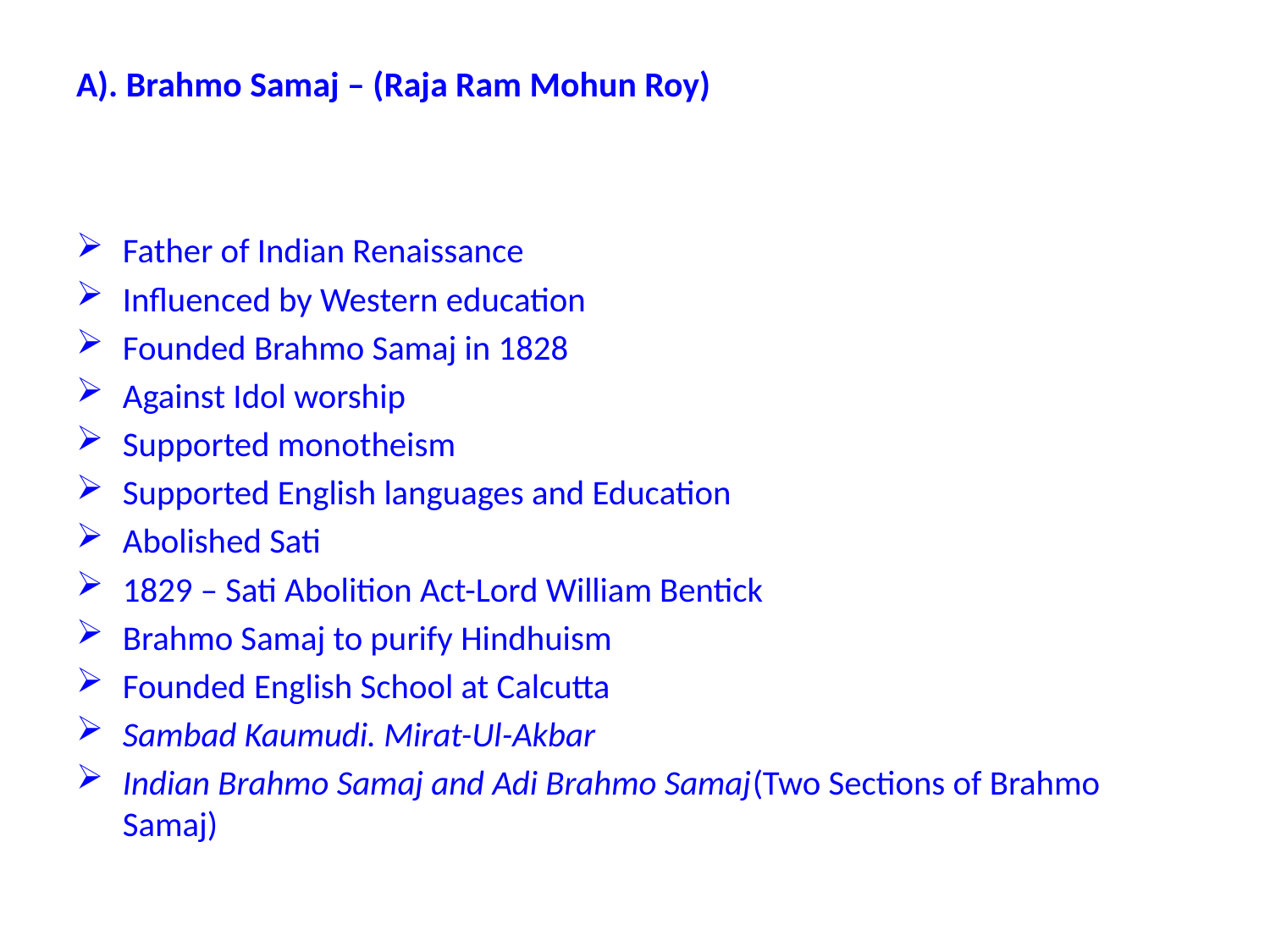

# A). Brahmo Samaj – (Raja Ram Mohun Roy)
Father of Indian Renaissance
Influenced by Western education
Founded Brahmo Samaj in 1828
Against Idol worship
Supported monotheism
Supported English languages and Education
Abolished Sati
1829 – Sati Abolition Act-Lord William Bentick
Brahmo Samaj to purify Hindhuism
Founded English School at Calcutta
Sambad Kaumudi. Mirat-Ul-Akbar
Indian Brahmo Samaj and Adi Brahmo Samaj(Two Sections of Brahmo Samaj)